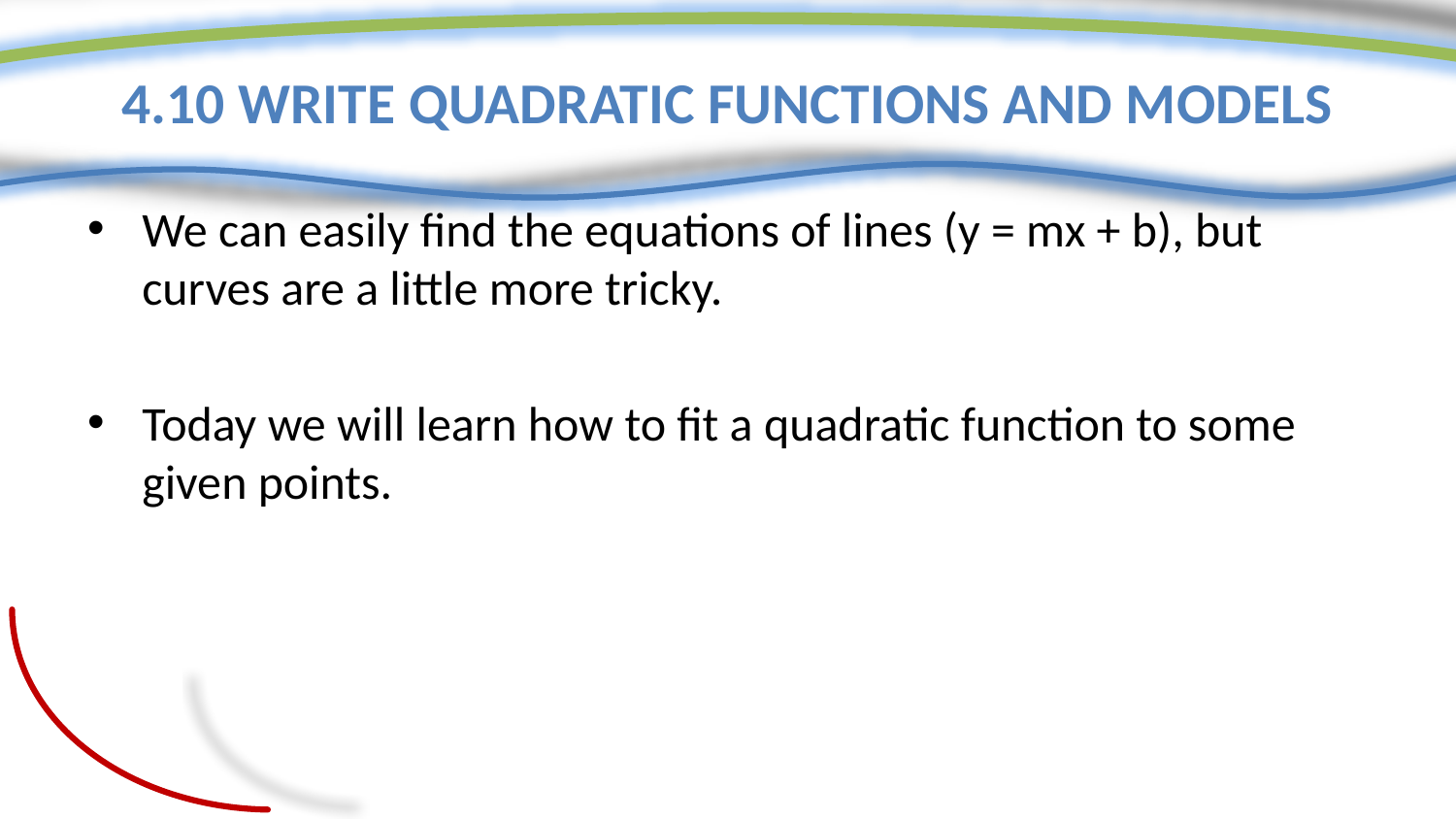

# 4.10 Write Quadratic Functions and Models
We can easily find the equations of lines (y = mx + b), but curves are a little more tricky.

Today we will learn how to fit a quadratic function to some given points.